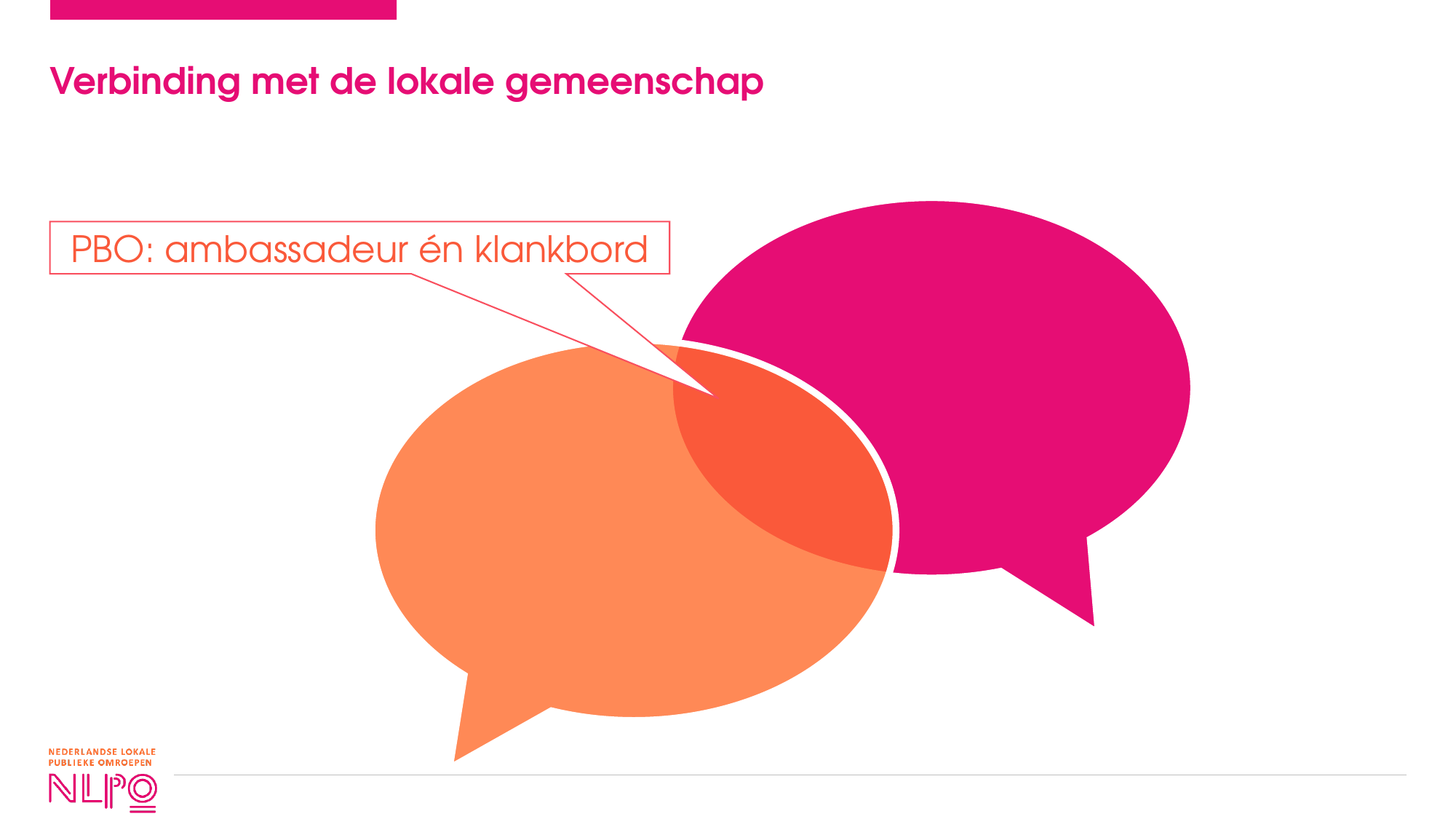

# Verbinding met de lokale gemeenschap

PBO: ambassadeur én klankbord